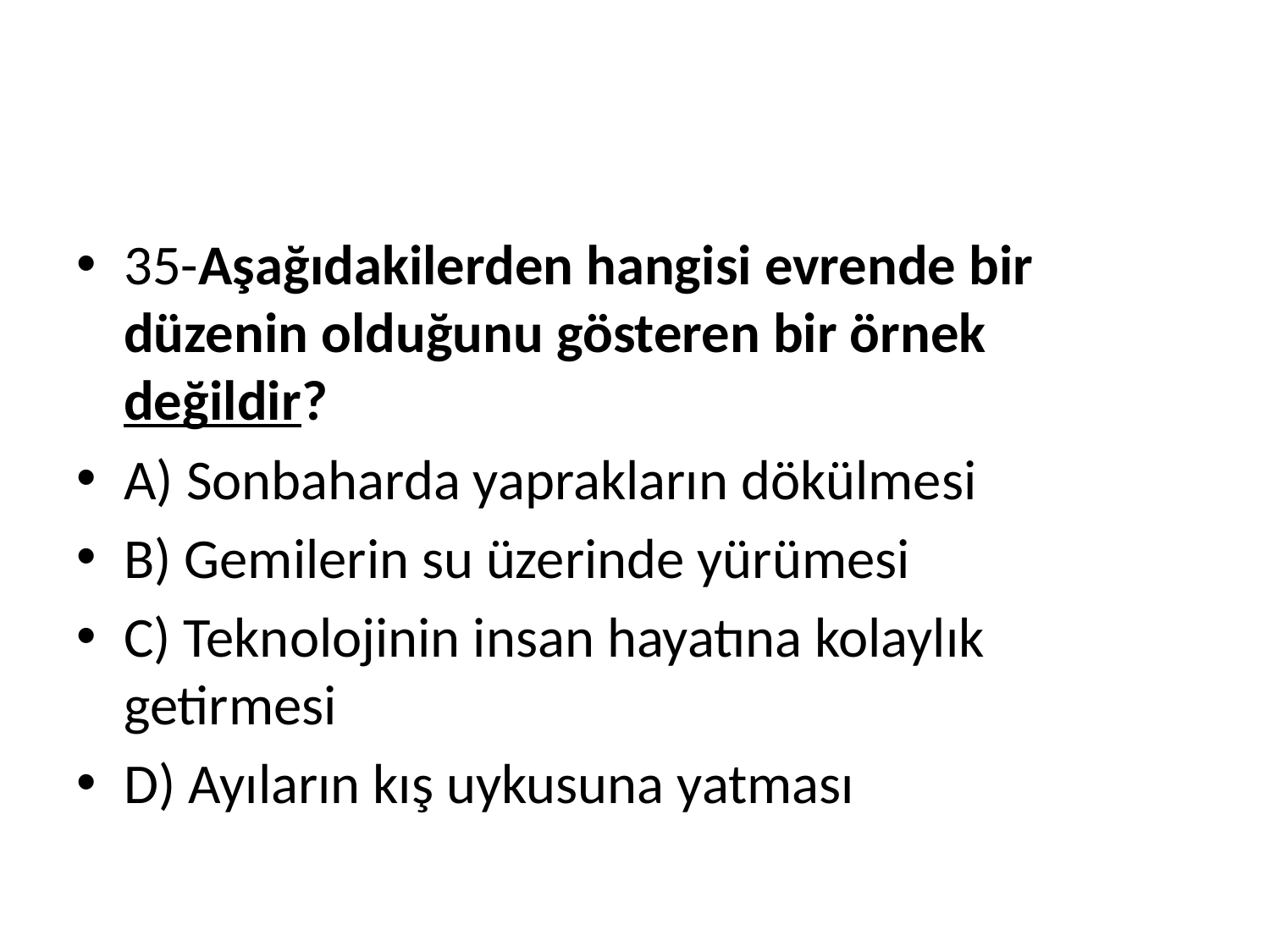

#
35-Aşağıdakilerden hangisi evrende bir düzenin olduğunu gösteren bir örnek değildir?
A) Sonbaharda yaprakların dökülmesi
B) Gemilerin su üzerinde yürümesi
C) Teknolojinin insan hayatına kolaylık getirmesi
D) Ayıların kış uykusuna yatması